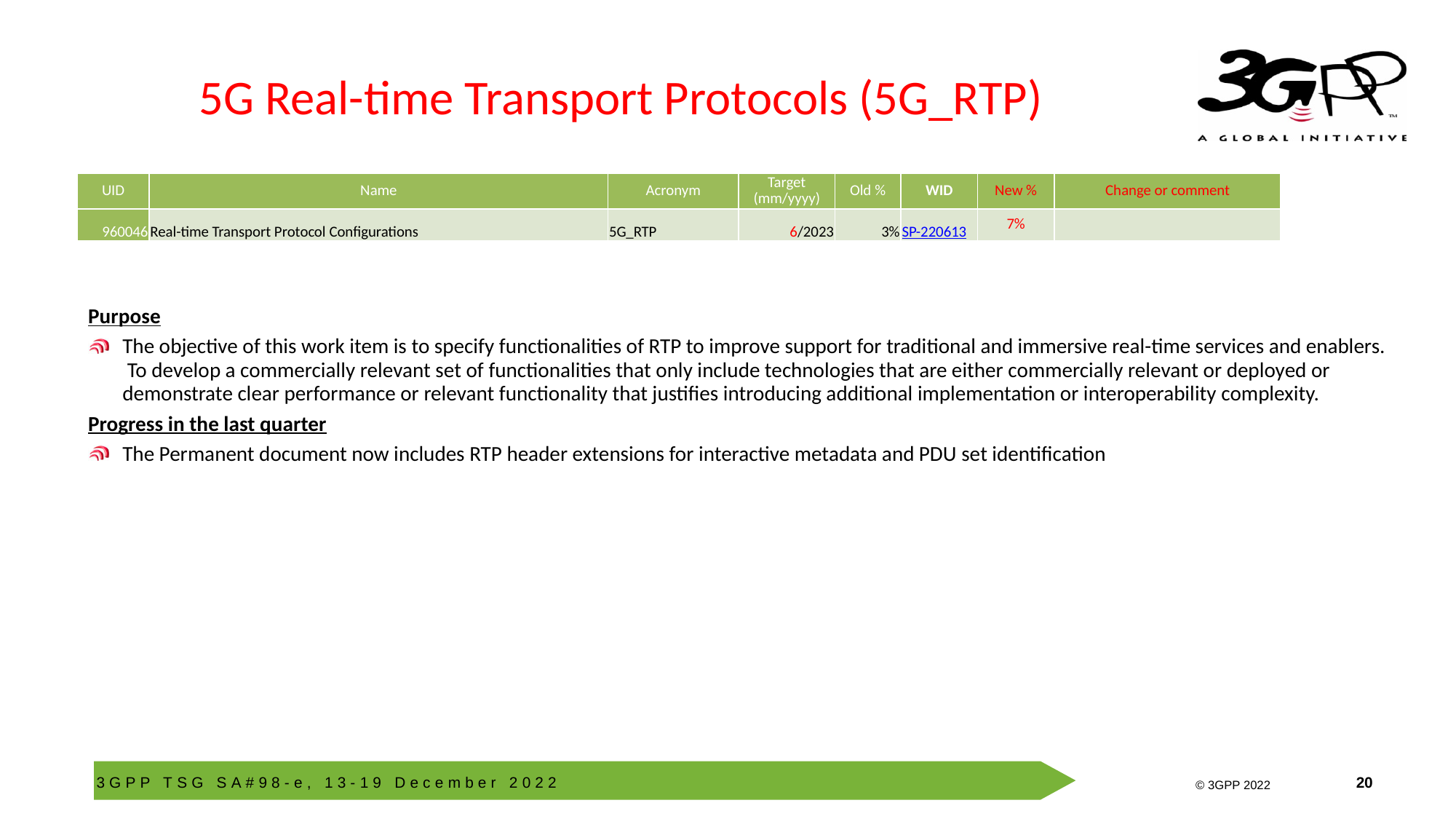

# 5G Real-time Transport Protocols (5G_RTP)
| UID | Name | Acronym | Target (mm/yyyy) | Old % | WID | New % | Change or comment |
| --- | --- | --- | --- | --- | --- | --- | --- |
| 960046 | Real-time Transport Protocol Configurations | 5G\_RTP | 6/2023 | 3% | SP-220613 | 7% |  |
Purpose
The objective of this work item is to specify functionalities of RTP to improve support for traditional and immersive real-time services and enablers.  To develop a commercially relevant set of functionalities that only include technologies that are either commercially relevant or deployed or demonstrate clear performance or relevant functionality that justifies introducing additional implementation or interoperability complexity.
Progress in the last quarter
The Permanent document now includes RTP header extensions for interactive metadata and PDU set identification